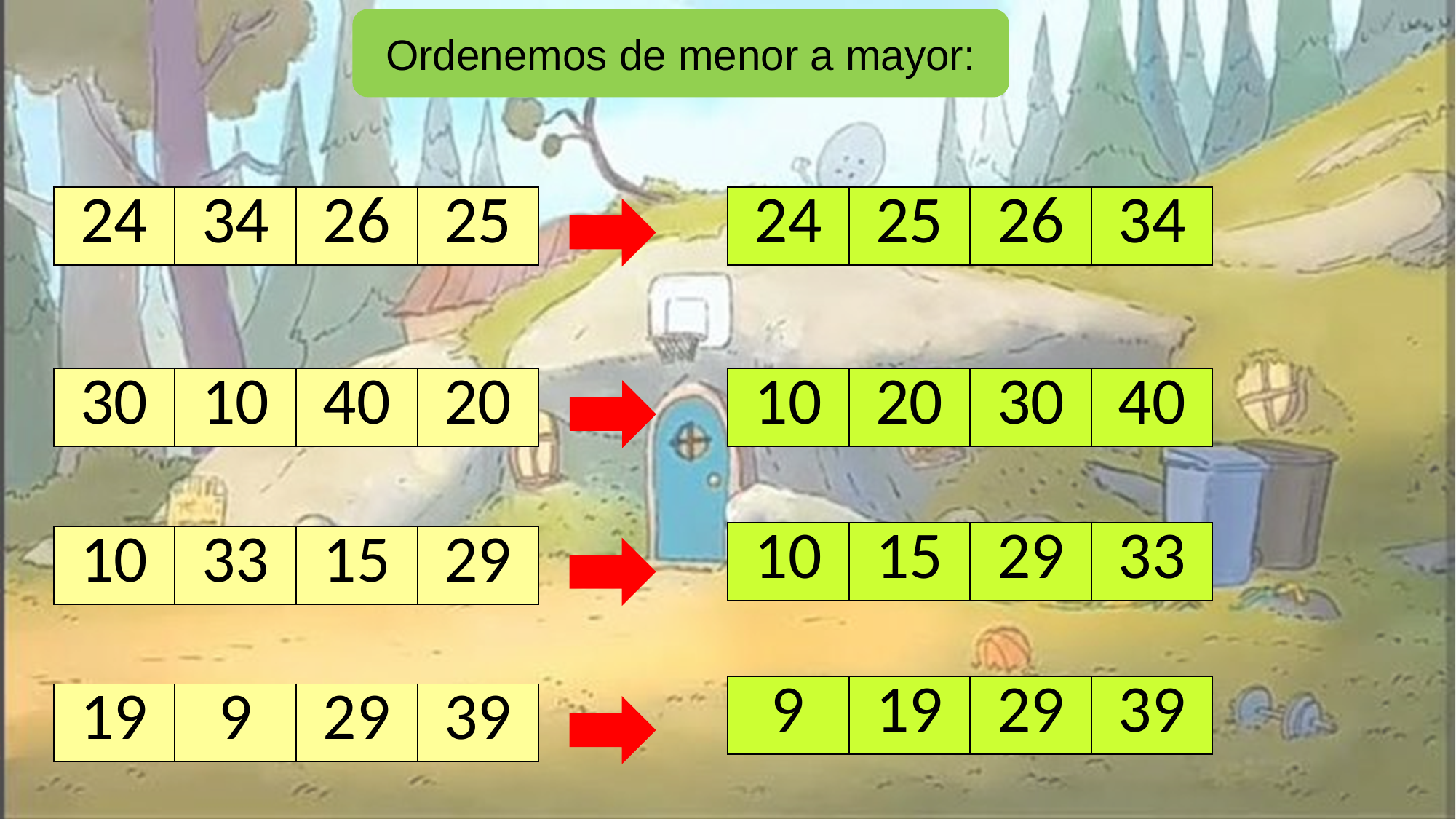

Ordenemos de menor a mayor:
| 24 | 25 | 26 | 34 |
| --- | --- | --- | --- |
| 24 | 34 | 26 | 25 |
| --- | --- | --- | --- |

| 30 | 10 | 40 | 20 |
| --- | --- | --- | --- |
| 10 | 20 | 30 | 40 |
| --- | --- | --- | --- |

| 10 | 15 | 29 | 33 |
| --- | --- | --- | --- |
| 10 | 33 | 15 | 29 |
| --- | --- | --- | --- |

| 9 | 19 | 29 | 39 |
| --- | --- | --- | --- |
| 19 | 9 | 29 | 39 |
| --- | --- | --- | --- |